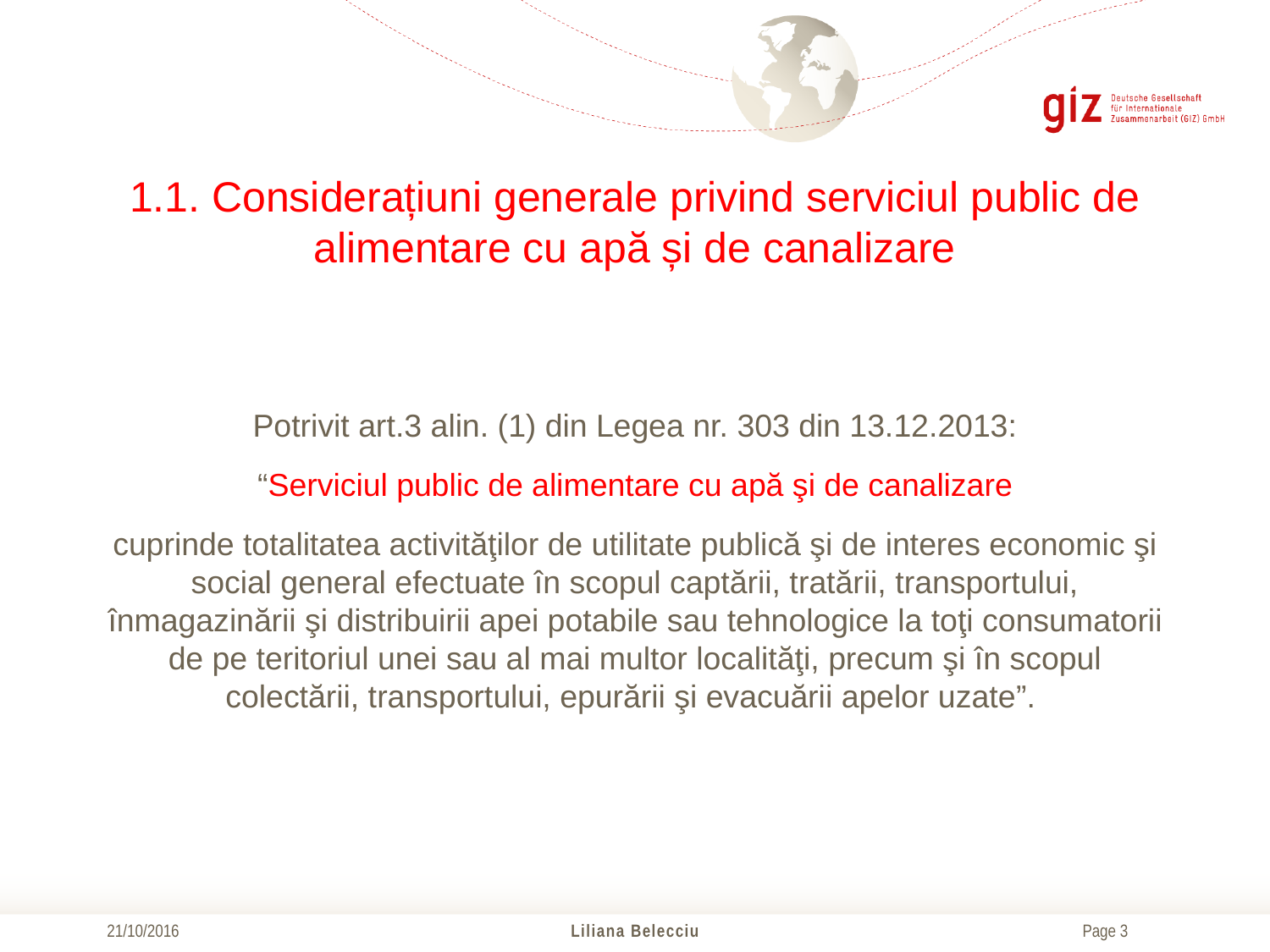

# 1.1. Considerațiuni generale privind serviciul public de alimentare cu apă și de canalizare

Potrivit art.3 alin. (1) din Legea nr. 303 din 13.12.2013:
“Serviciul public de alimentare cu apă şi de canalizare
cuprinde totalitatea activităţilor de utilitate publică şi de interes economic şi social general efectuate în scopul captării, tratării, transportului, înmagazinării şi distribuirii apei potabile sau tehnologice la toţi consumatorii de pe teritoriul unei sau al mai multor localităţi, precum şi în scopul colectării, transportului, epurării şi evacuării apelor uzate”.
21/10/2016
Liliana Belecciu